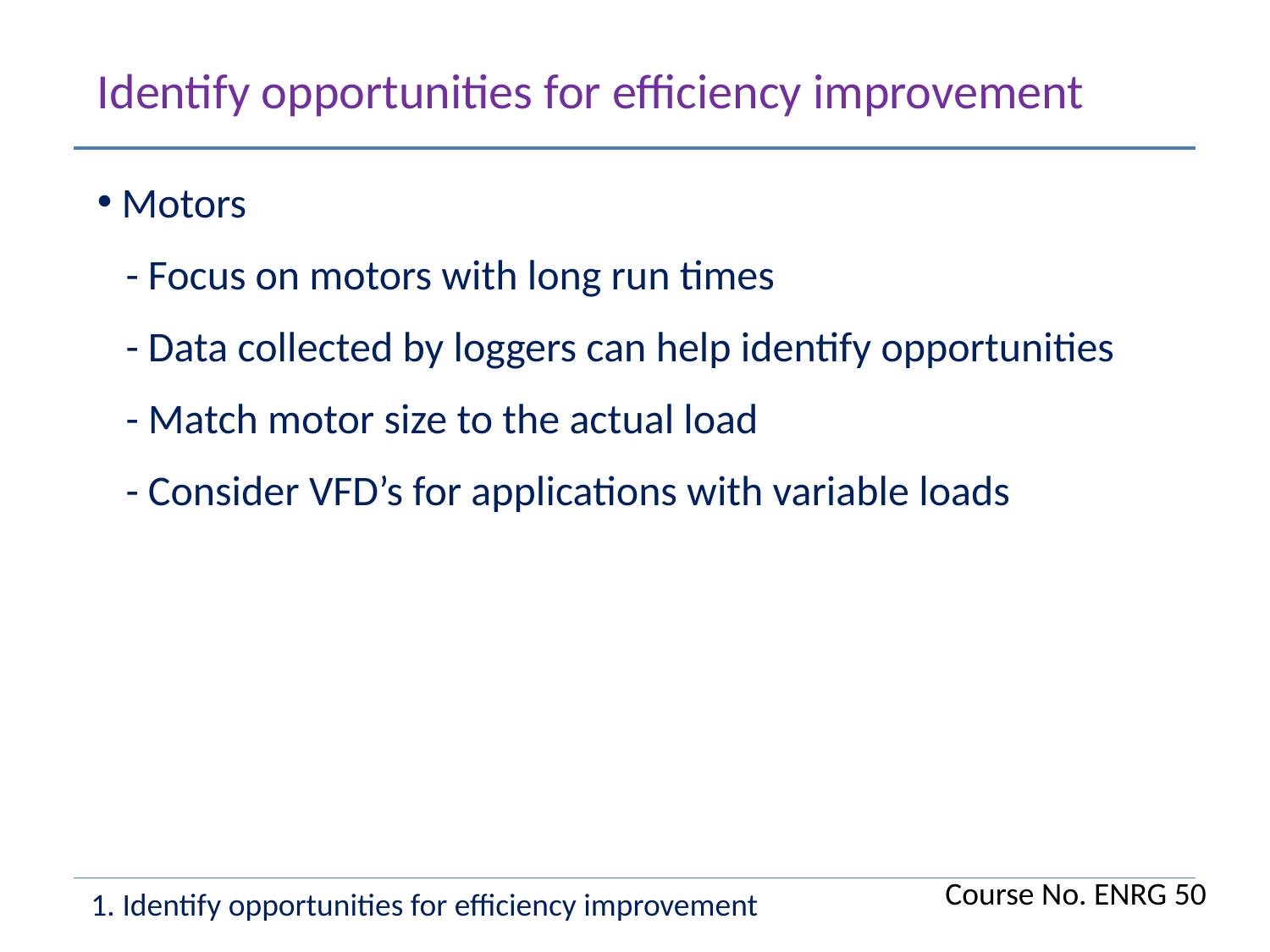

Identify opportunities for efficiency improvement
 Motors
   - Focus on motors with long run times
   - Data collected by loggers can help identify opportunities
   - Match motor size to the actual load
   - Consider VFD’s for applications with variable loads
Course No. ENRG 50
1. Identify opportunities for efficiency improvement